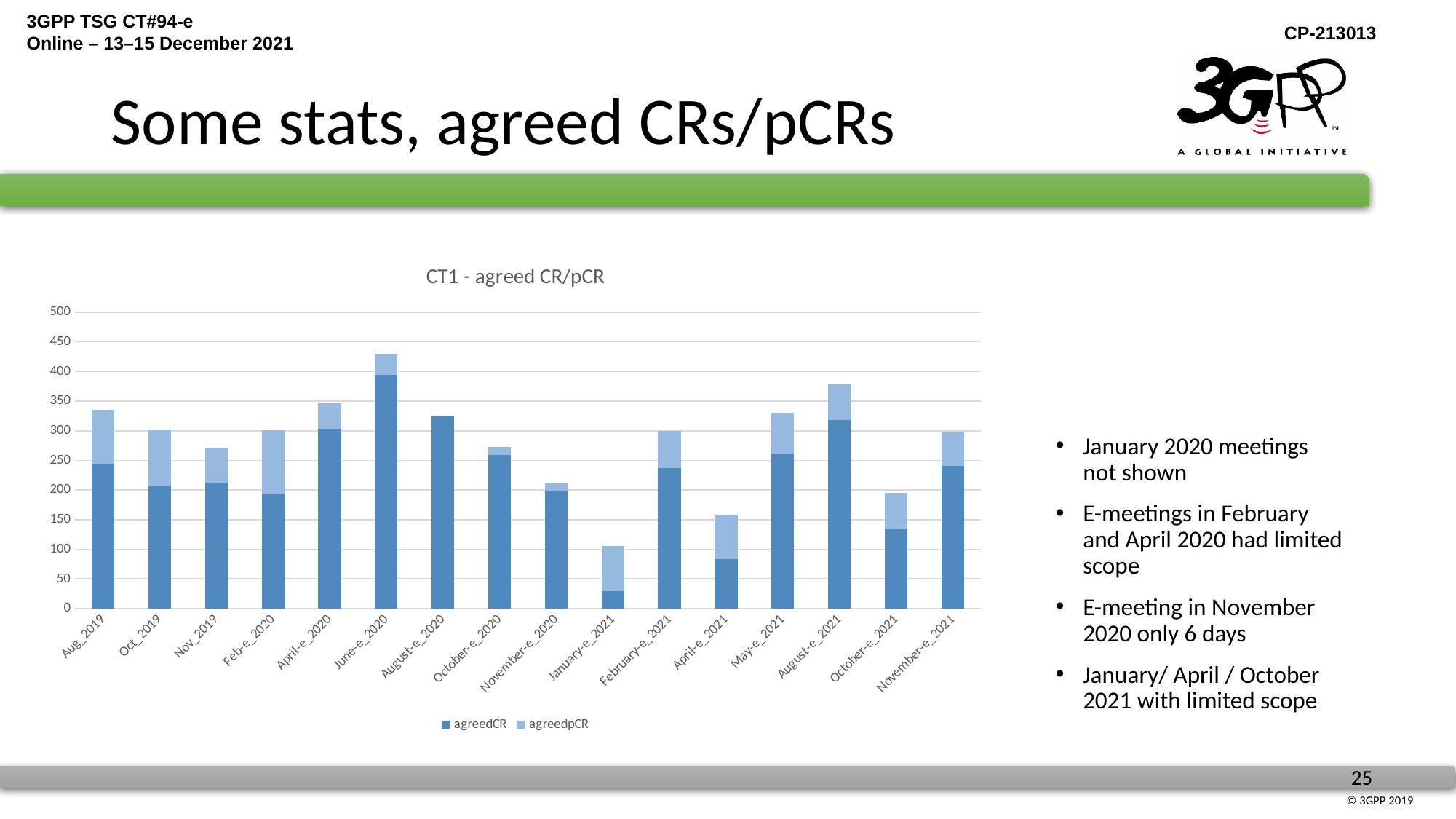

# Some stats, agreed CRs/pCRs

### Chart: CT1 - agreed CR/pCR

| Category | agreedCR | agreedpCR |
|---|---|---|
| Aug_2019 | 244.0 | 92.0 |
| Oct_2019 | 207.0 | 95.0 |
| Nov_2019 | 213.0 | 59.0 |
| Feb-e_2020 | 194.0 | 107.0 |
| April-e_2020 | 304.0 | 42.0 |
| June-e_2020 | 394.0 | 36.0 |
| August-e_2020 | 325.0 | 1.0 |
| October-e_2020 | 259.0 | 14.0 |
| November-e_2020 | 198.0 | 13.0 |
| January-e_2021 | 30.0 | 75.0 |
| February-e_2021 | 237.0 | 63.0 |
| April-e_2021 | 84.0 | 74.0 |
| May-e_2021 | 262.0 | 69.0 |
| August-e_2021 | 318.0 | 60.0 |
| October-e_2021 | 134.0 | 61.0 |
| November-e_2021 | 241.0 | 56.0 |
January 2020 meetings not shown
E-meetings in February and April 2020 had limited scope
E-meeting in November 2020 only 6 days
January/ April / October 2021 with limited scope